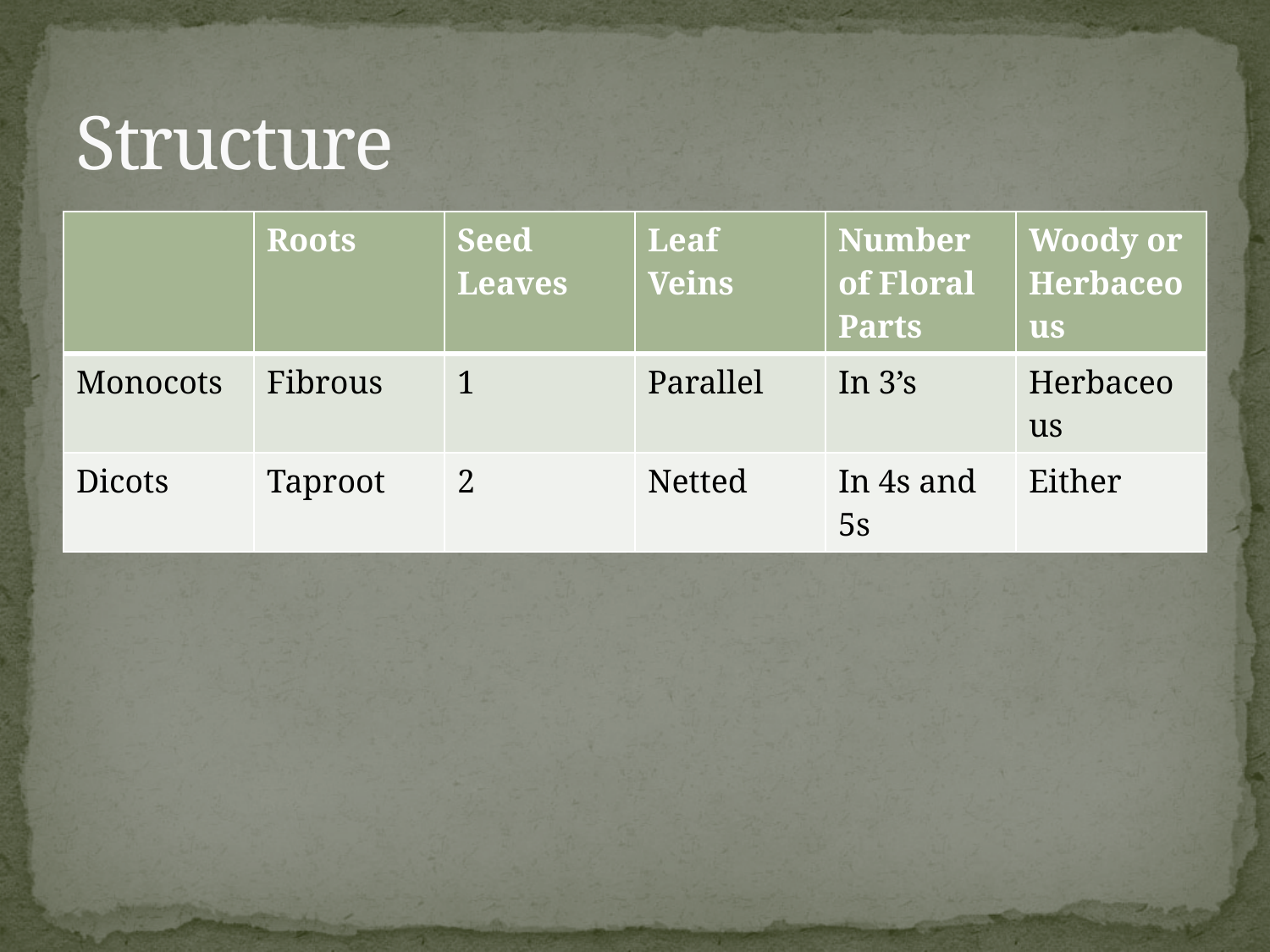

# Structure
|  | Roots | Seed Leaves | Leaf Veins | Number of Floral Parts | Woody or Herbaceous |
| --- | --- | --- | --- | --- | --- |
| Monocots | Fibrous | 1 | Parallel | In 3’s | Herbaceous |
| Dicots | Taproot | 2 | Netted | In 4s and 5s | Either |